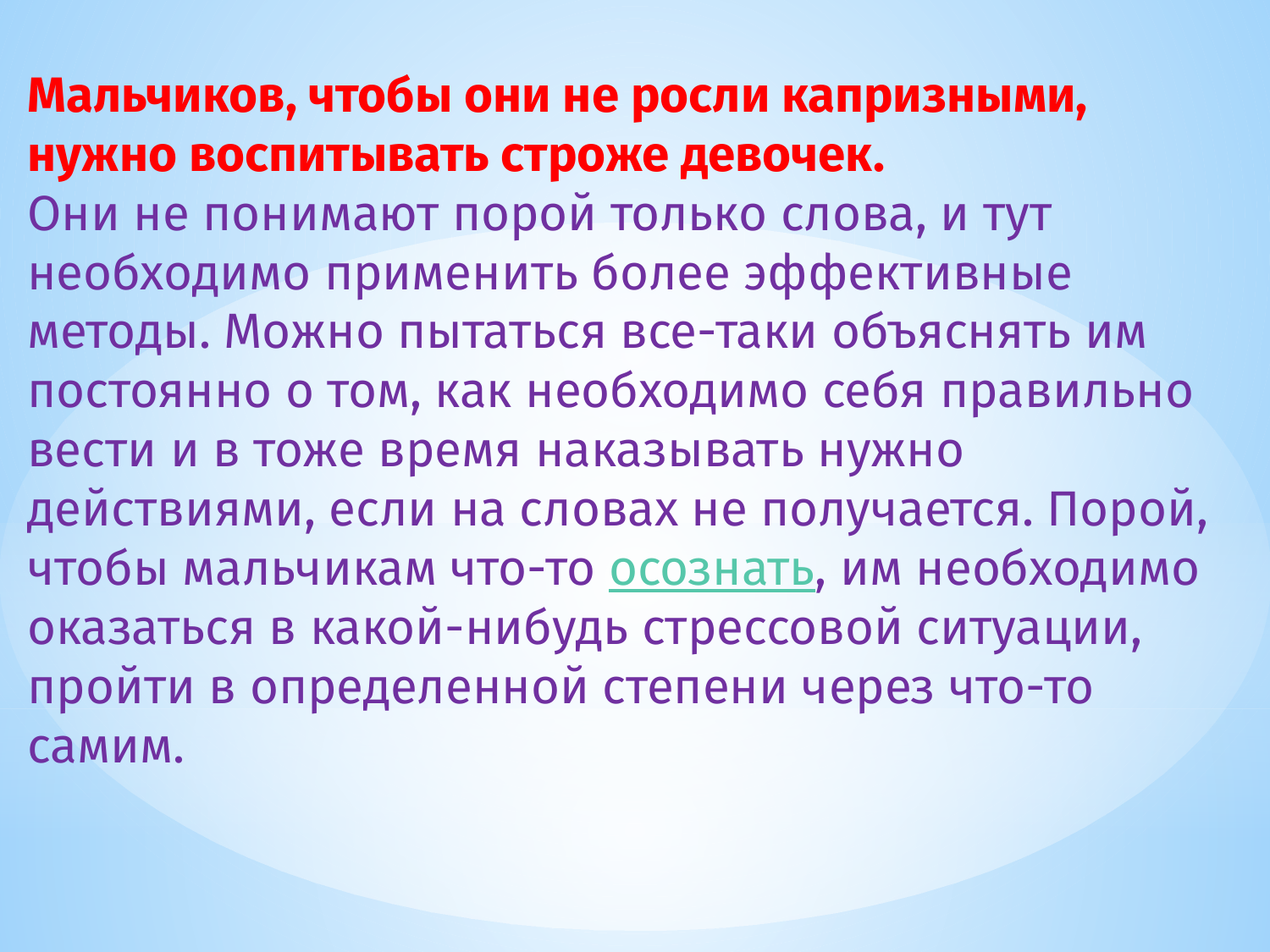

Мальчиков, чтобы они не росли капризными, нужно воспитывать строже девочек.
Они не понимают порой только слова, и тут необходимо применить более эффективные методы. Можно пытаться все-таки объяснять им постоянно о том, как необходимо себя правильно вести и в тоже время наказывать нужно действиями, если на словах не получается. Порой, чтобы мальчикам что-то осознать, им необходимо оказаться в какой-нибудь стрессовой ситуации, пройти в определенной степени через что-то самим.